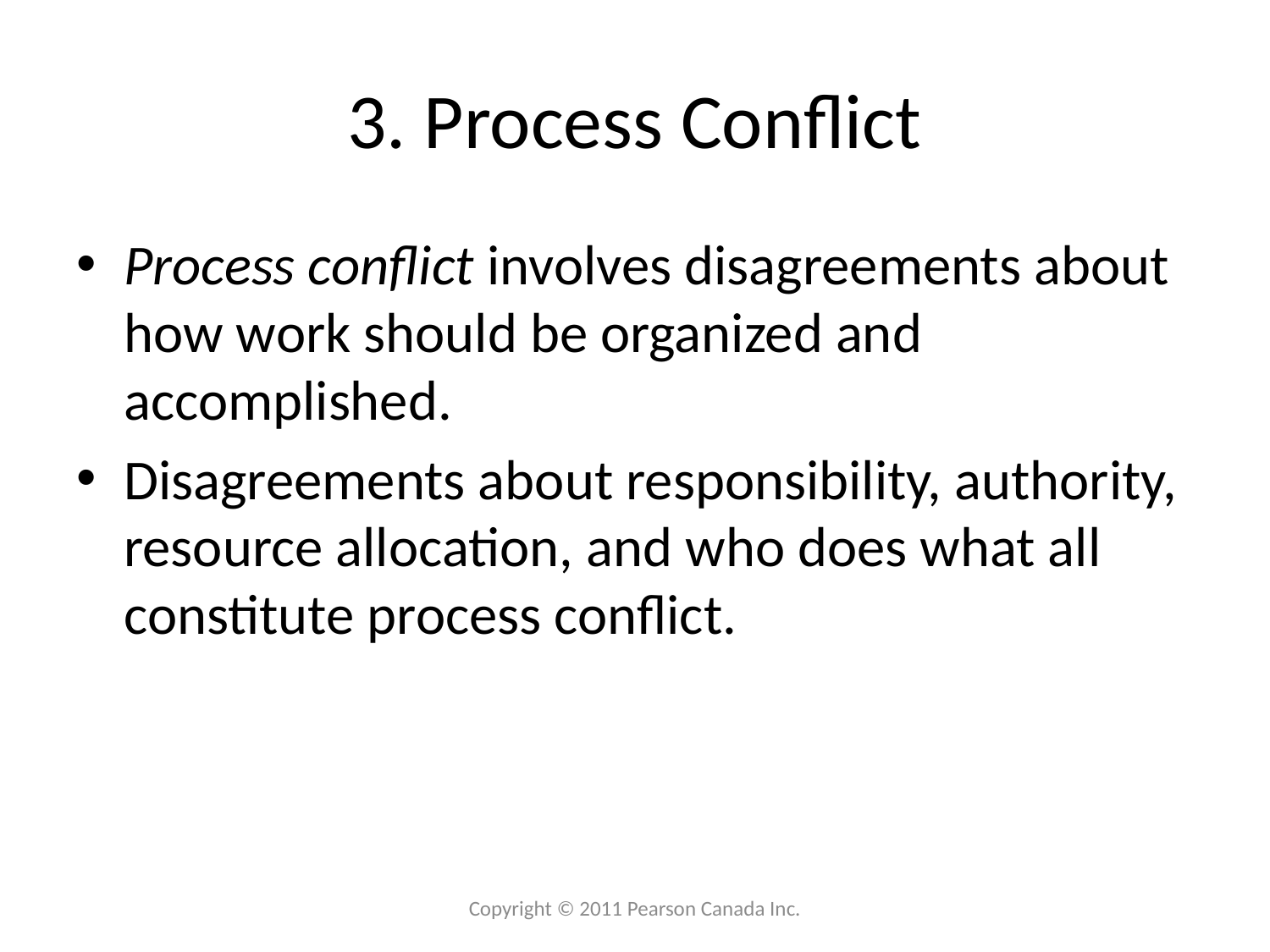

# 3. Process Conflict
Process conflict involves disagreements about how work should be organized and accomplished.
Disagreements about responsibility, authority, resource allocation, and who does what all constitute process conflict.
Copyright © 2011 Pearson Canada Inc.